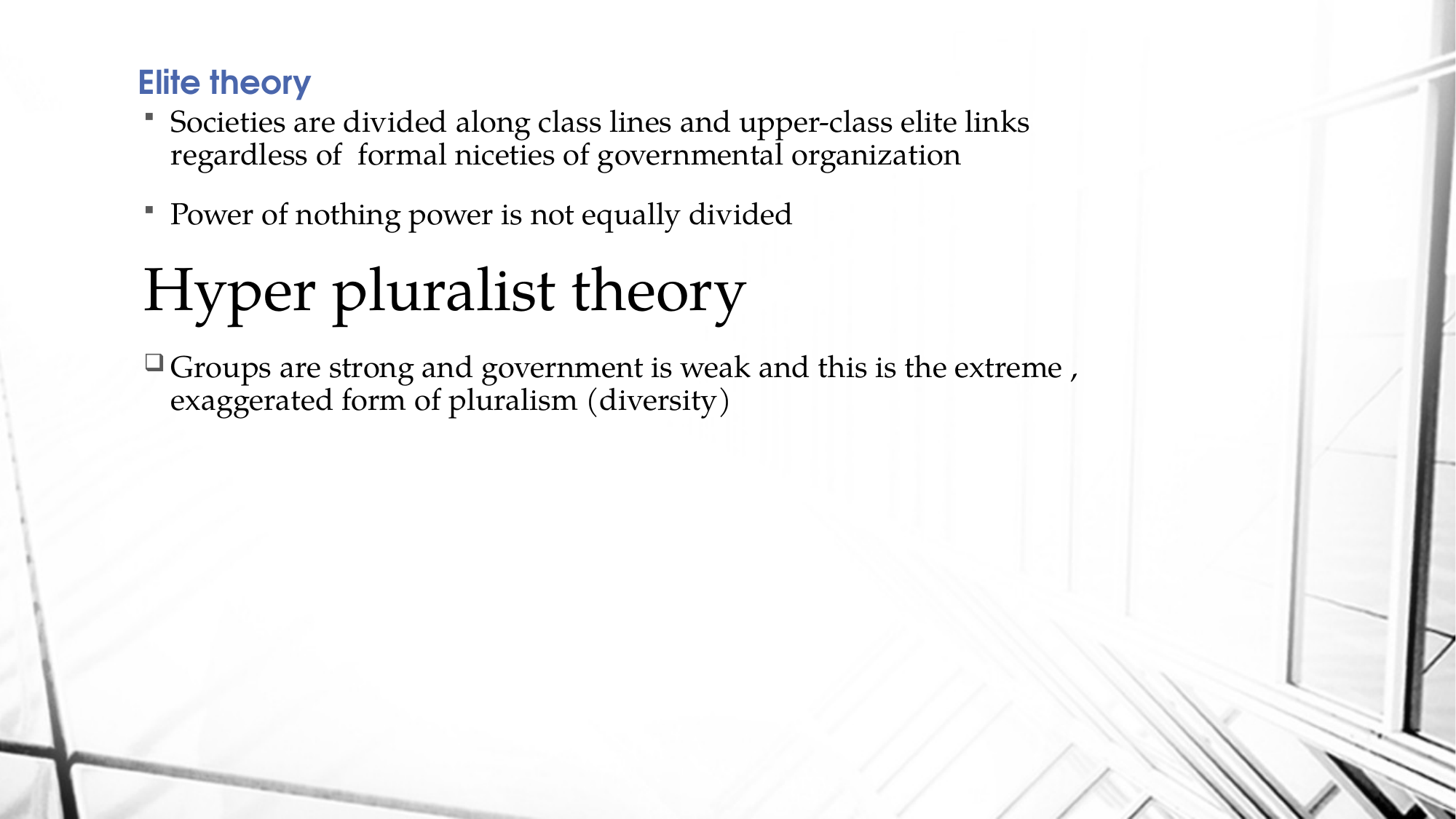

# Elite theory
Societies are divided along class lines and upper-class elite links regardless of  formal niceties of governmental organization
Power of nothing power is not equally divided
Hyper pluralist theory
Groups are strong and government is weak and this is the extreme , exaggerated form of pluralism (diversity)